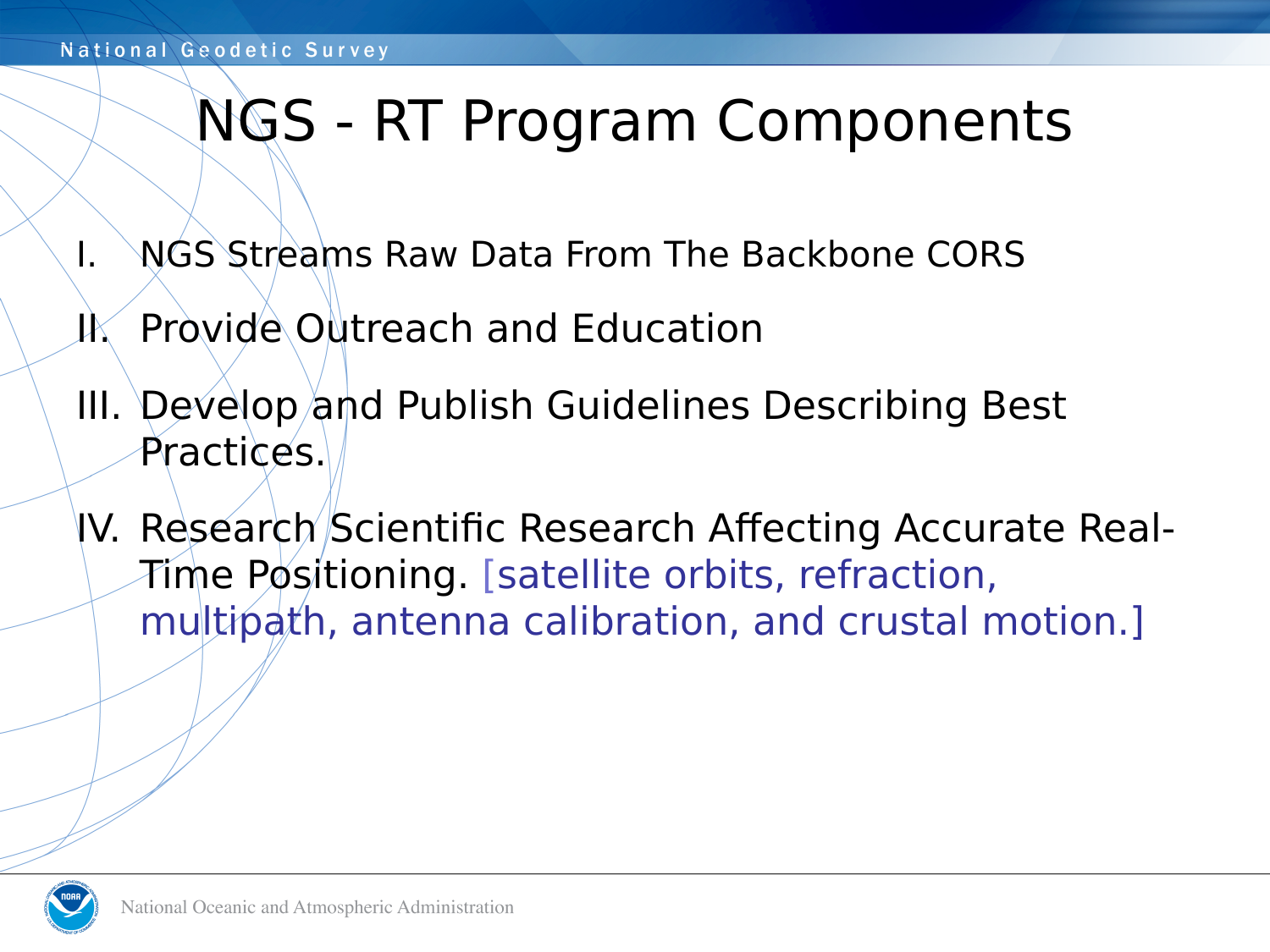

NGS - RT Program Components

NGS Streams Raw Data From The Backbone CORS
Provide Outreach and Education
Develop and Publish Guidelines Describing Best Practices.
Research Scientific Research Affecting Accurate Real-Time Positioning. [satellite orbits, refraction, multipath, antenna calibration, and crustal motion.]